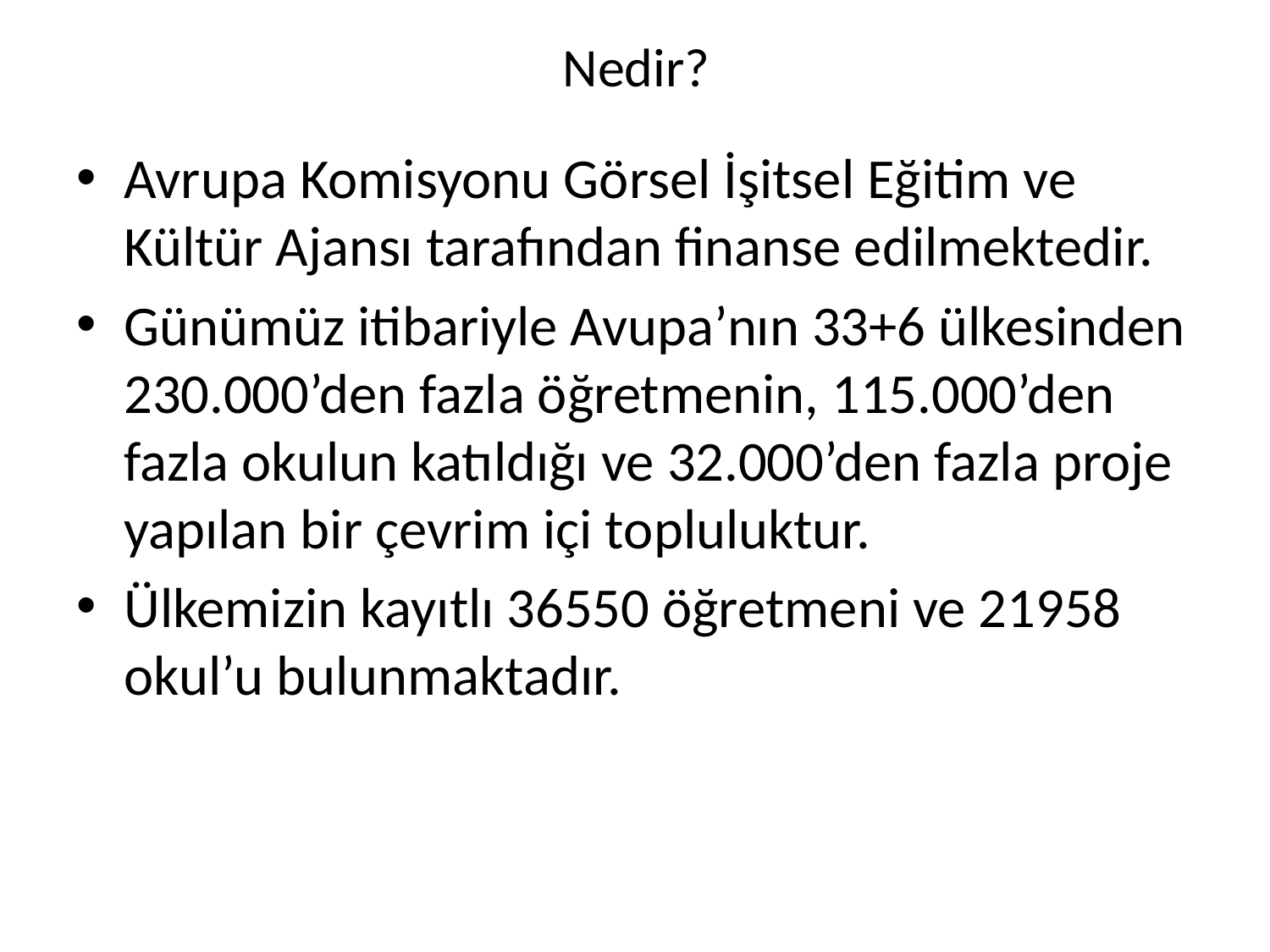

# Nedir?
Avrupa Komisyonu Görsel İşitsel Eğitim ve Kültür Ajansı tarafından finanse edilmektedir.
Günümüz itibariyle Avupa’nın 33+6 ülkesinden 230.000’den fazla öğretmenin, 115.000’den fazla okulun katıldığı ve 32.000’den fazla proje yapılan bir çevrim içi topluluktur.
Ülkemizin kayıtlı 36550 öğretmeni ve 21958 okul’u bulunmaktadır.